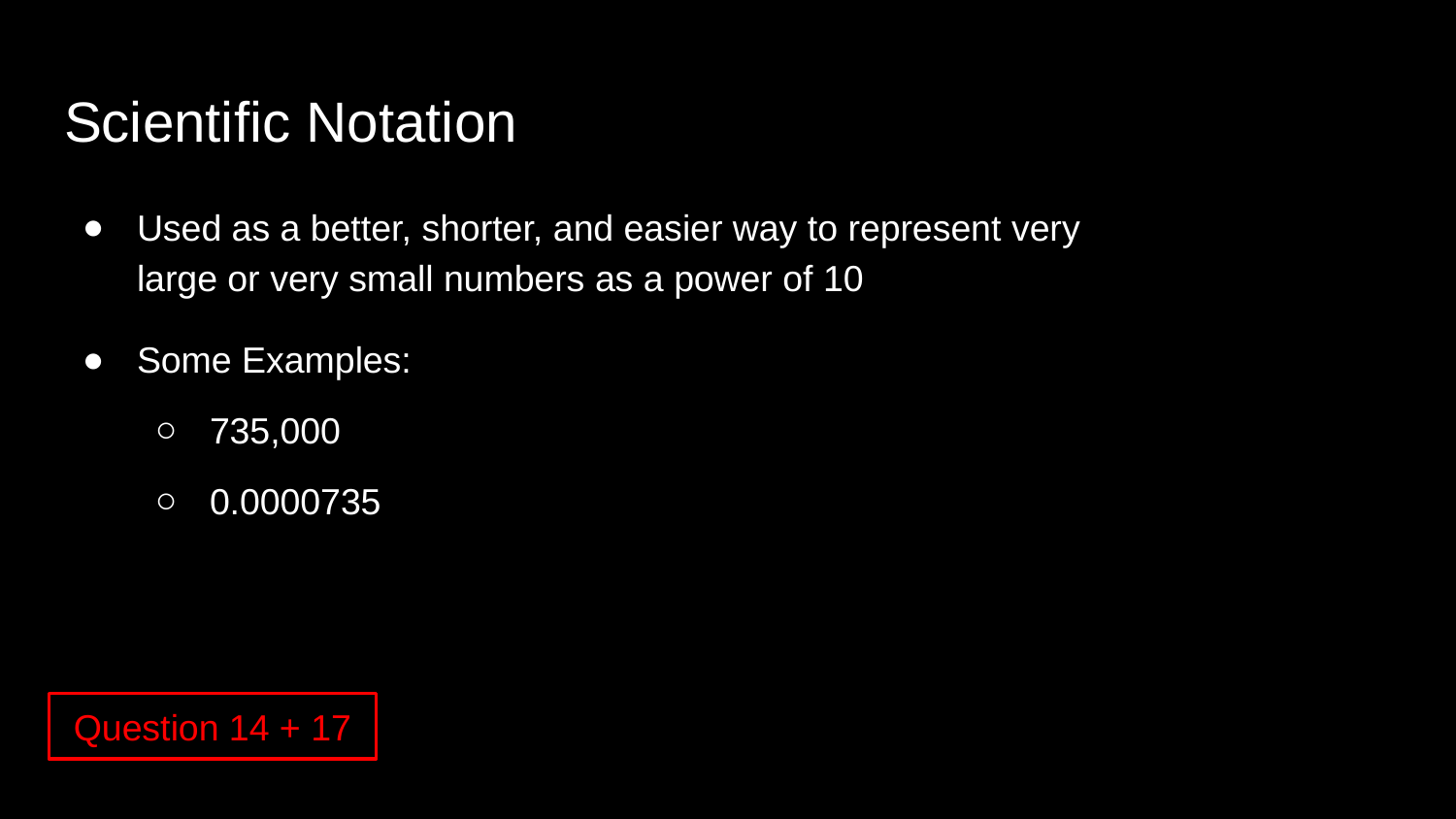

# Scientific Notation
Used as a better, shorter, and easier way to represent very large or very small numbers as a power of 10
Some Examples:
735,000
0.0000735

Question 14 + 17